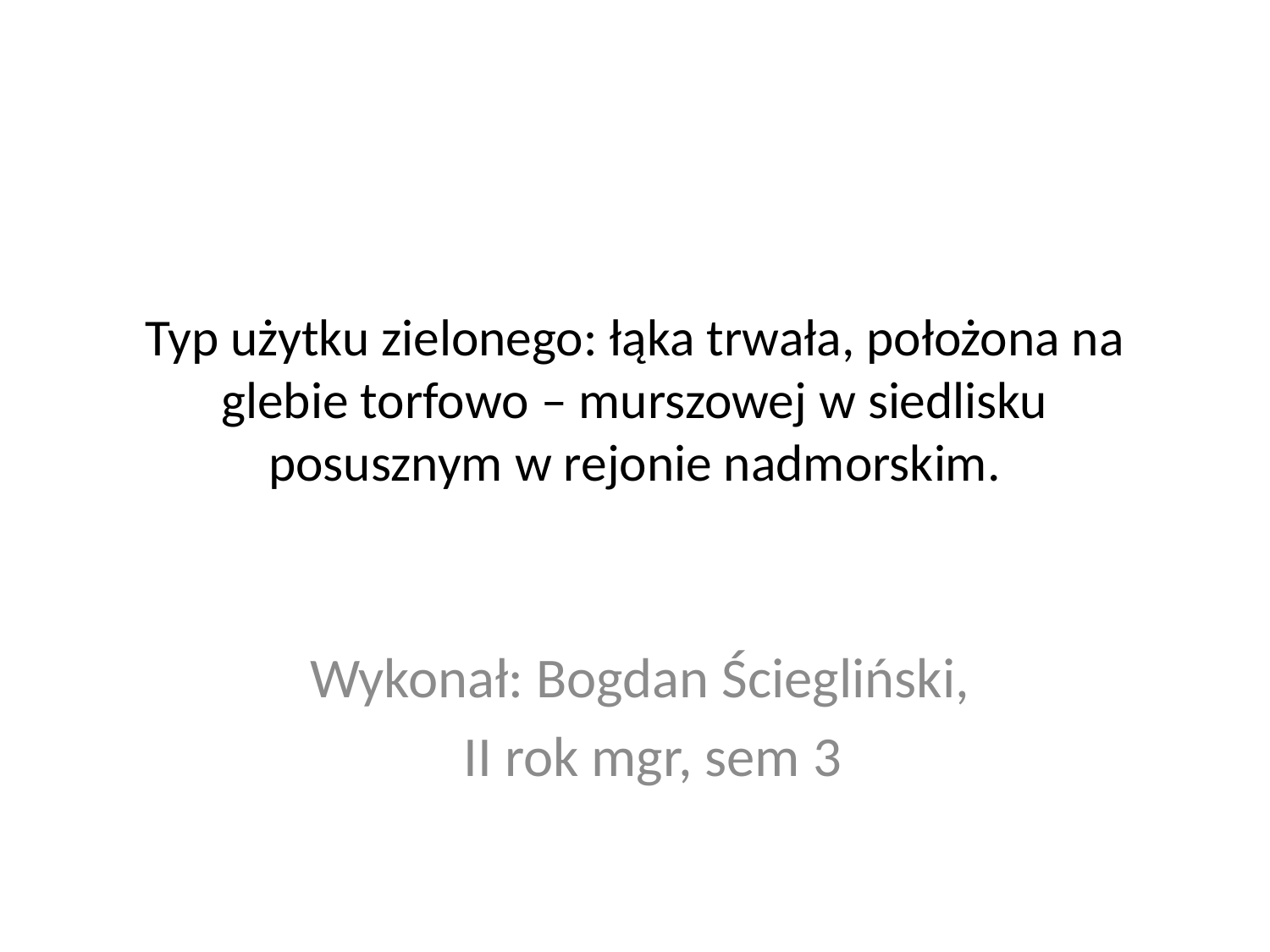

# Typ użytku zielonego: łąka trwała, położona na glebie torfowo – murszowej w siedlisku posusznym w rejonie nadmorskim.
Wykonał: Bogdan Ściegliński,
  II rok mgr, sem 3